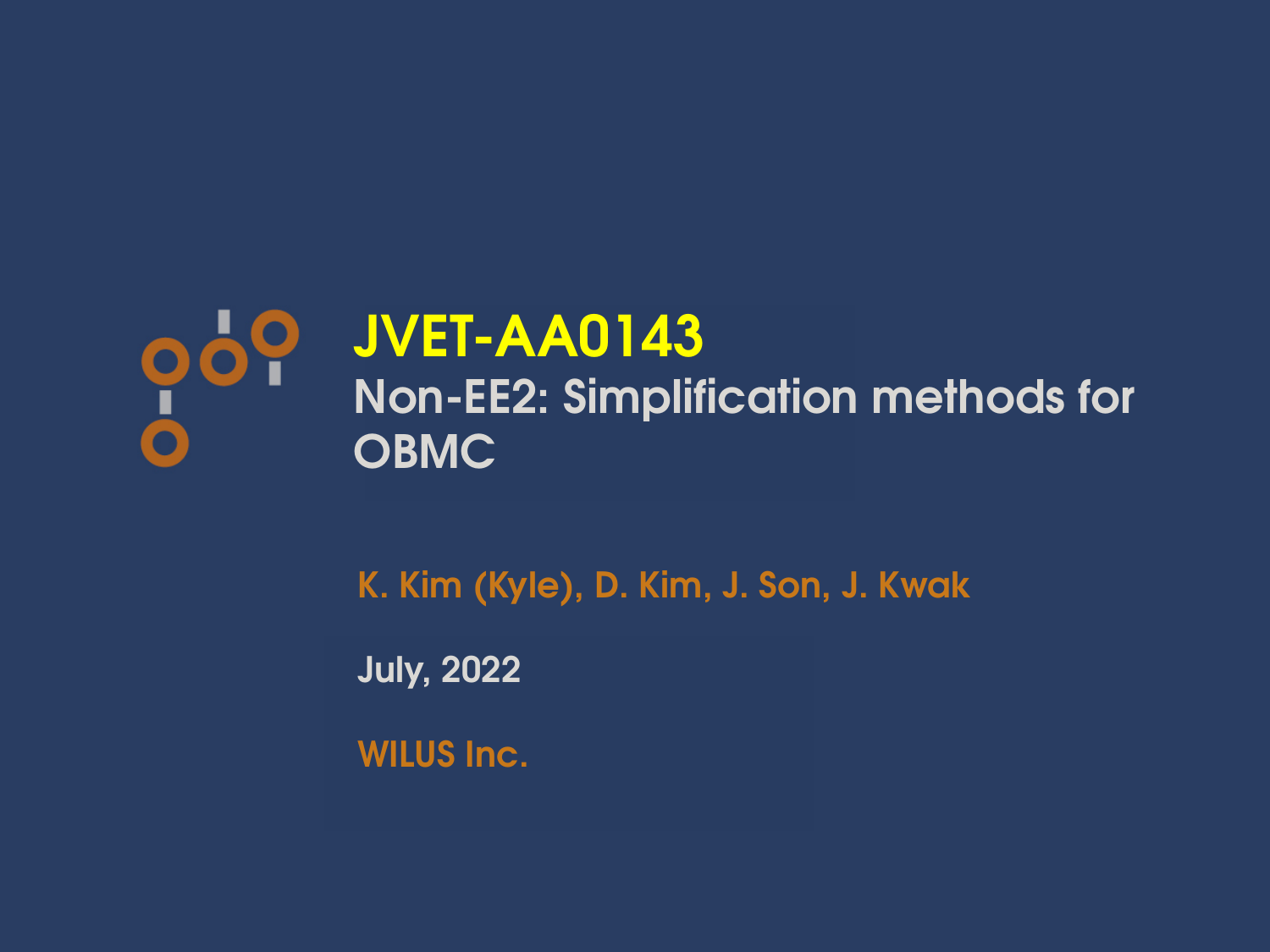

JVET-AA0143
Non-EE2: Simplification methods for OBMC
K. Kim (Kyle), D. Kim, J. Son, J. Kwak

July, 2022

WILUS Inc.